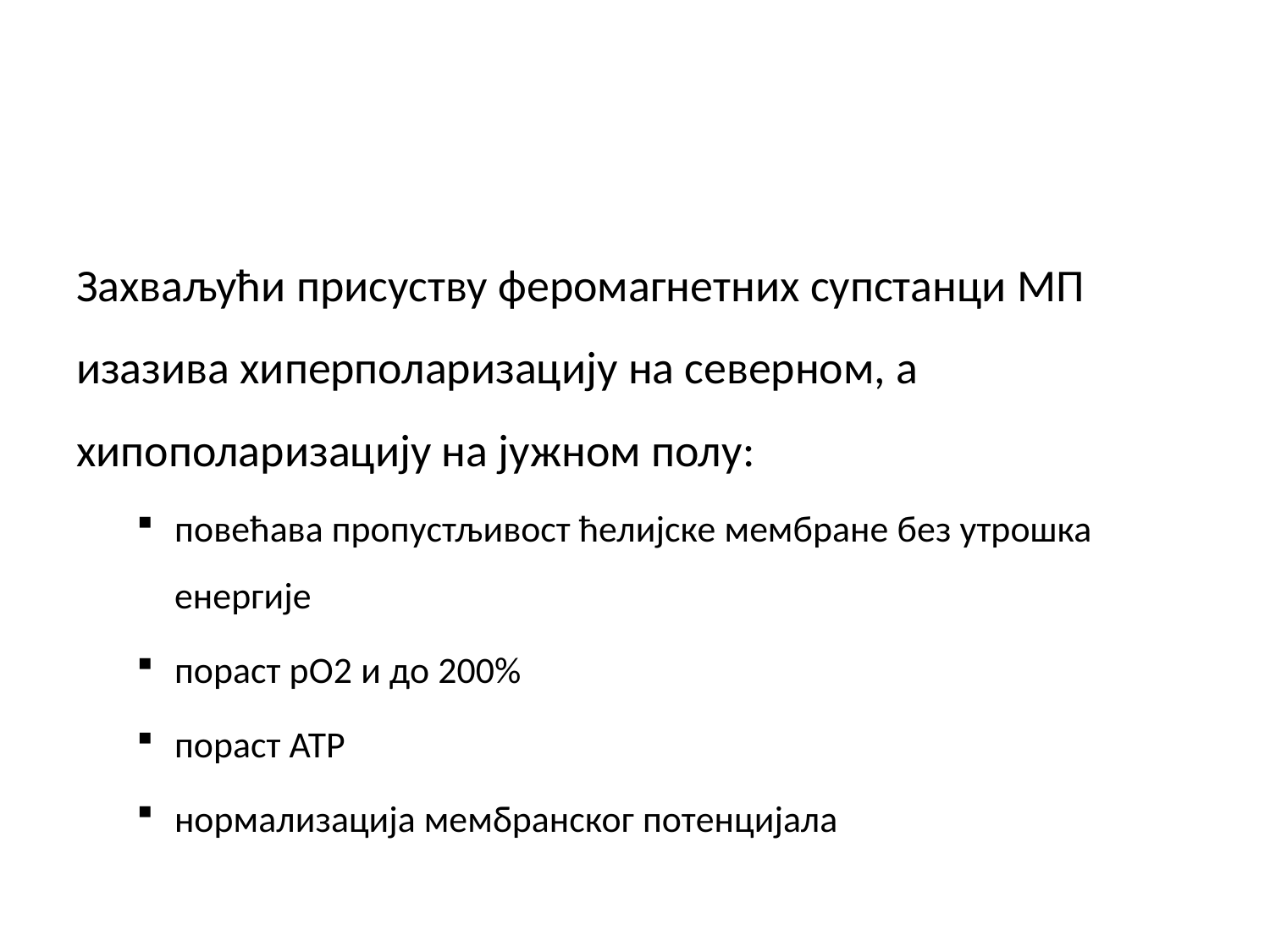

#
Захваљући присуству феромагнетних супстанци МП изазива хиперполаризацију на северном, а хипополаризацију на јужном полу:
повећава пропустљивост ћелијске мембране без утрошка енергије
пораст pO2 и до 200%
пораст ATP
нормализација мембранског потенцијала